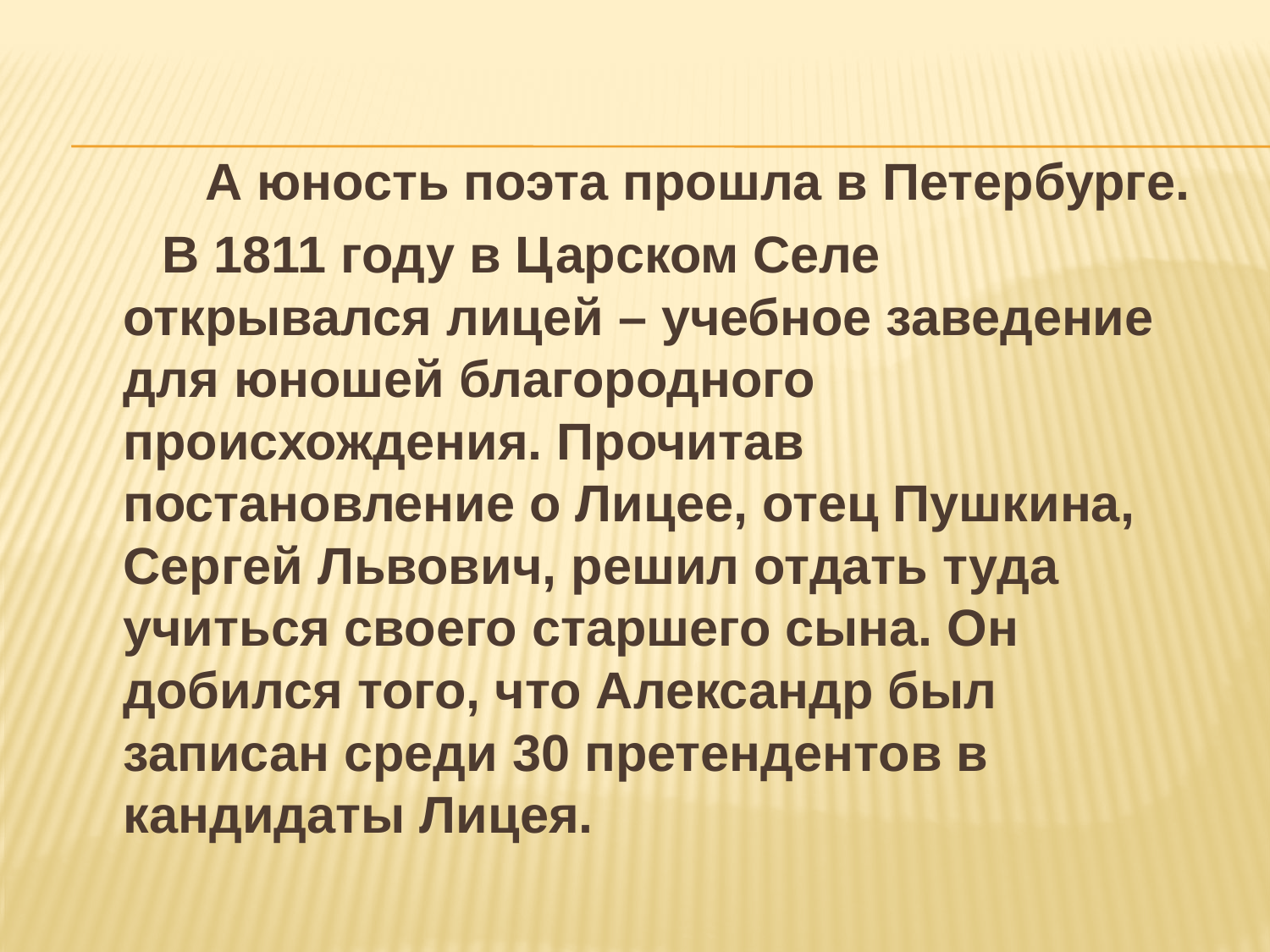

#

         А юность поэта прошла в Петербурге.
      В 1811 году в Царском Селе открывался лицей – учебное заведение для юношей благородного происхождения. Прочитав постановление о Лицее, отец Пушкина, Сергей Львович, решил отдать туда учиться своего старшего сына. Он добился того, что Александр был записан среди 30 претендентов в кандидаты Лицея.